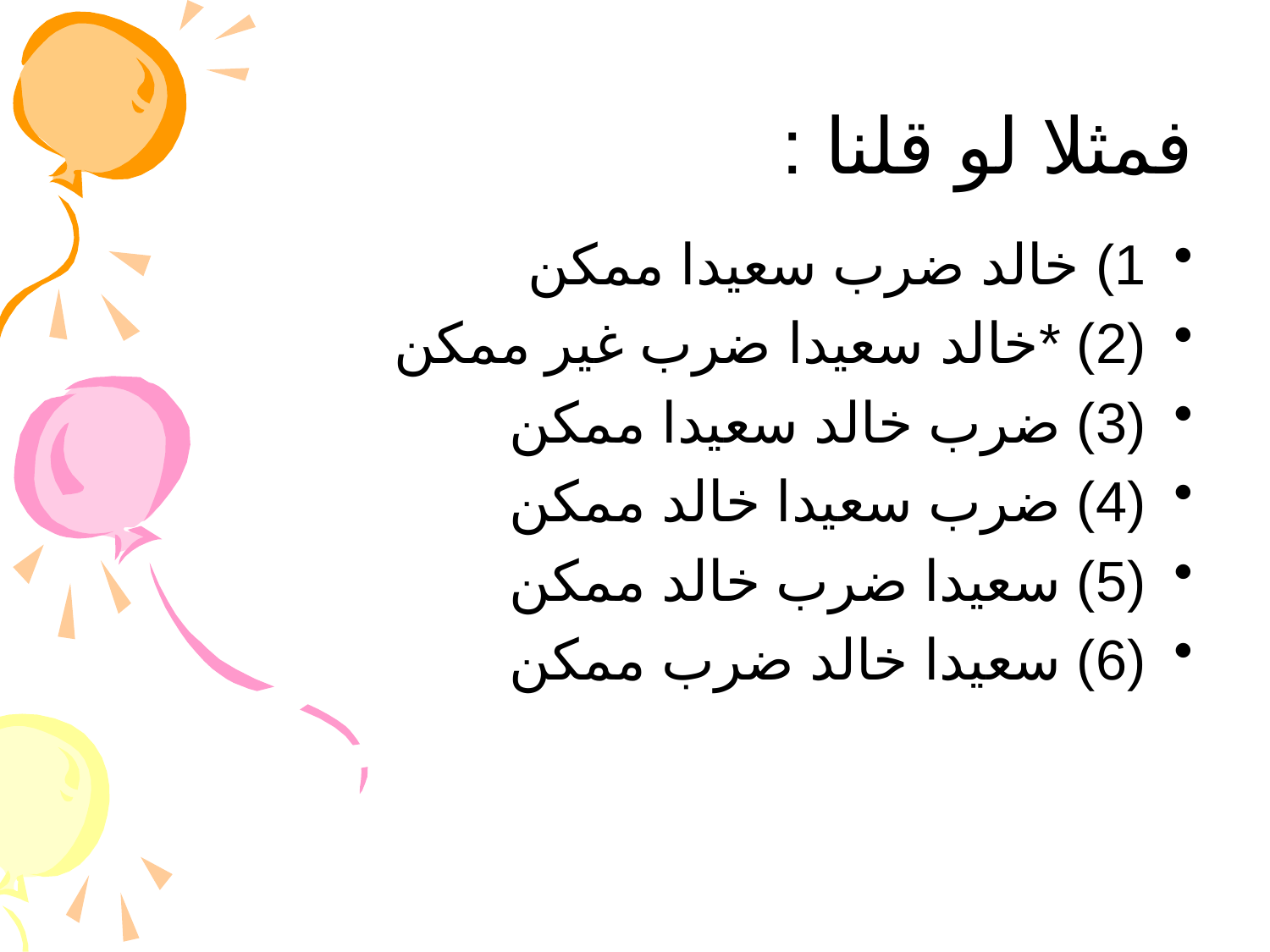

# فمثلا لو قلنا :
1) خالد ضرب سعيدا ممكن
(2) *خالد سعيدا ضرب غير ممكن
(3) ضرب خالد سعيدا ممكن
(4) ضرب سعيدا خالد ممكن
(5) سعيدا ضرب خالد ممكن
(6) سعيدا خالد ضرب ممكن